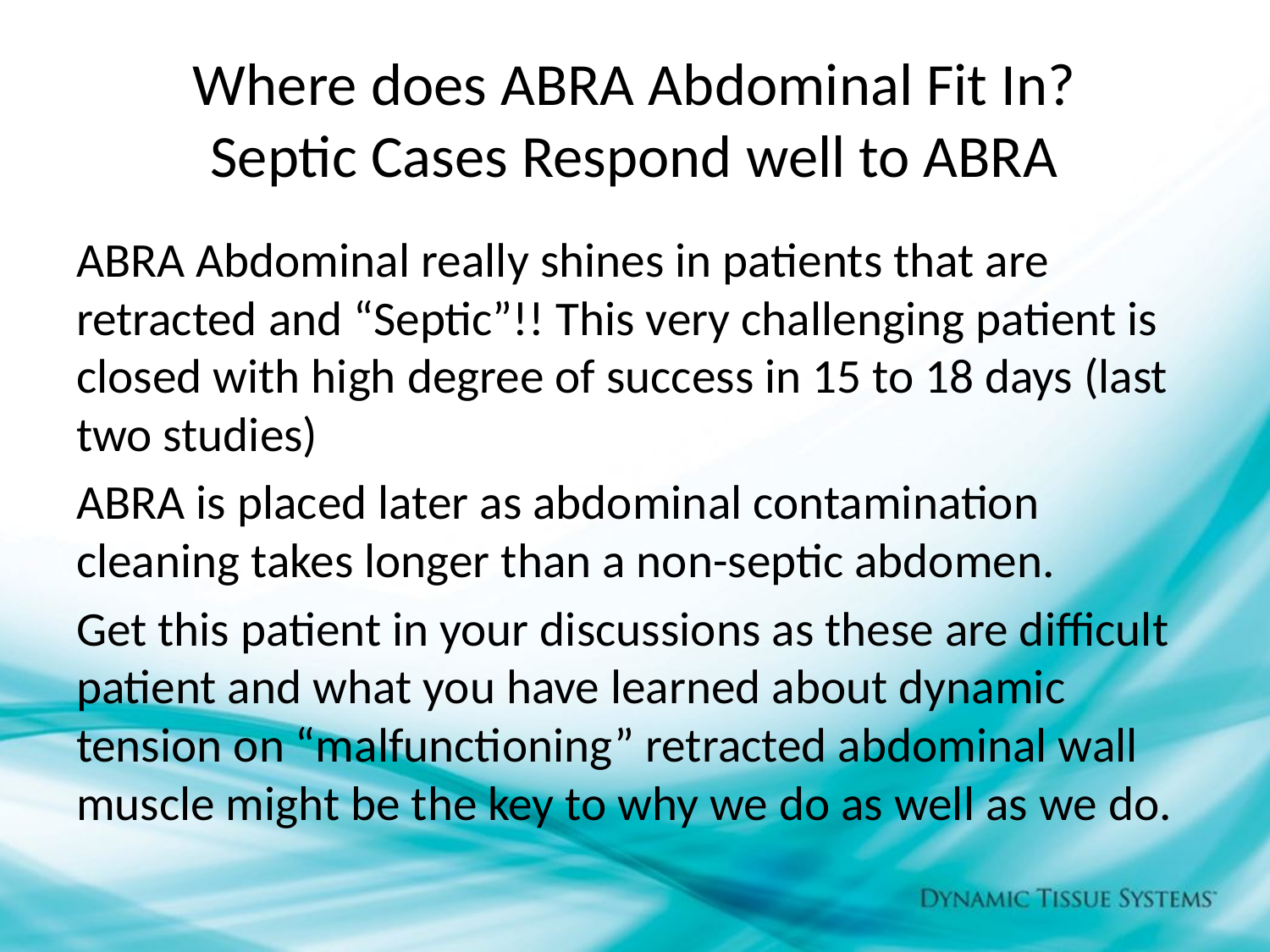

# Where does ABRA Abdominal Fit In? Septic Cases Respond well to ABRA
ABRA Abdominal really shines in patients that are retracted and “Septic”!! This very challenging patient is closed with high degree of success in 15 to 18 days (last two studies)
ABRA is placed later as abdominal contamination cleaning takes longer than a non-septic abdomen.
Get this patient in your discussions as these are difficult patient and what you have learned about dynamic tension on “malfunctioning” retracted abdominal wall muscle might be the key to why we do as well as we do.